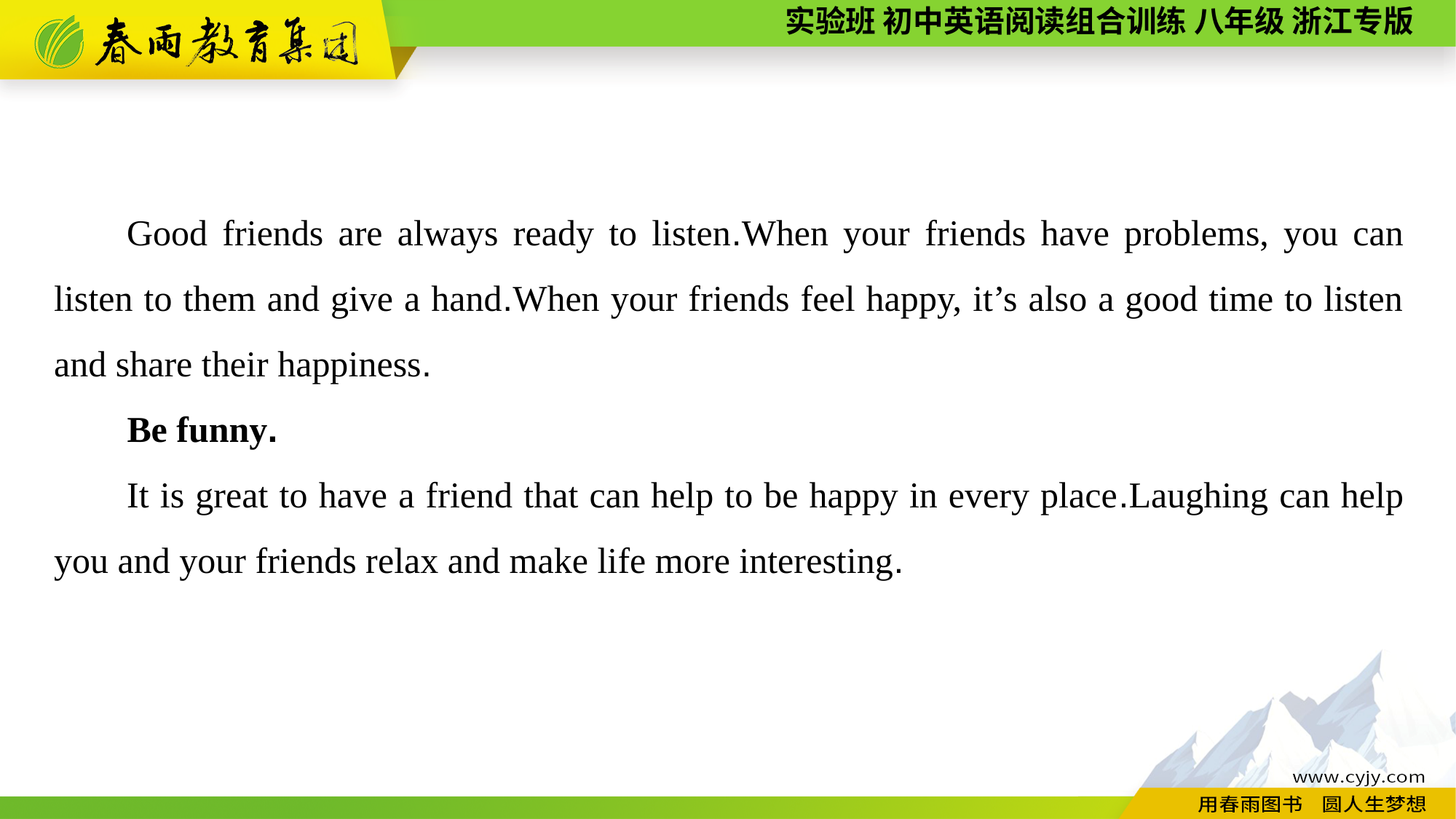

Good friends are always ready to listen.When your friends have problems, you can listen to them and give a hand.When your friends feel happy, it’s also a good time to listen and share their happiness.
Be funny.
It is great to have a friend that can help to be happy in every place.Laughing can help you and your friends relax and make life more interesting.